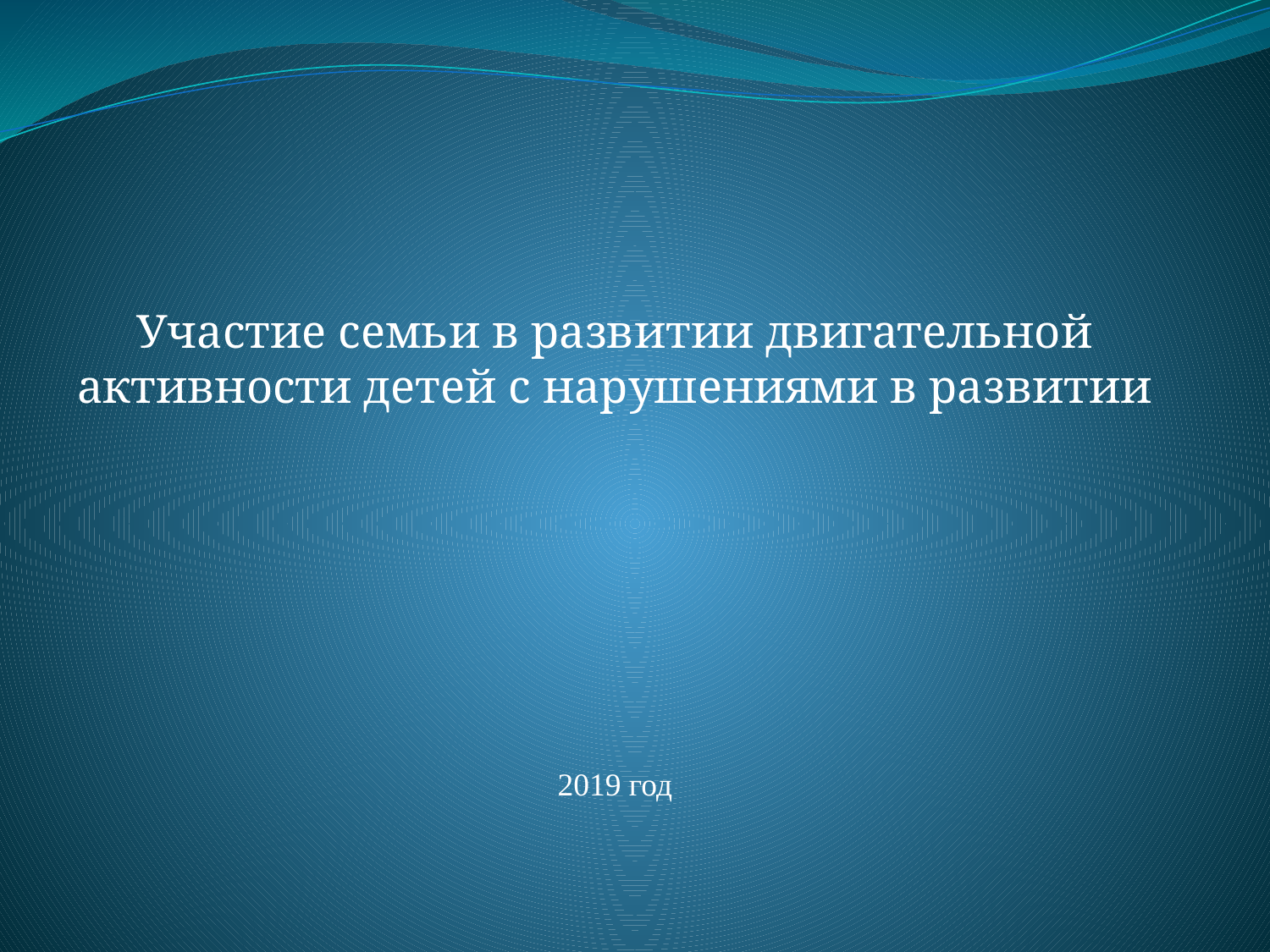

#
Участие семьи в развитии двигательной активности детей с нарушениями в развитии

2019 год